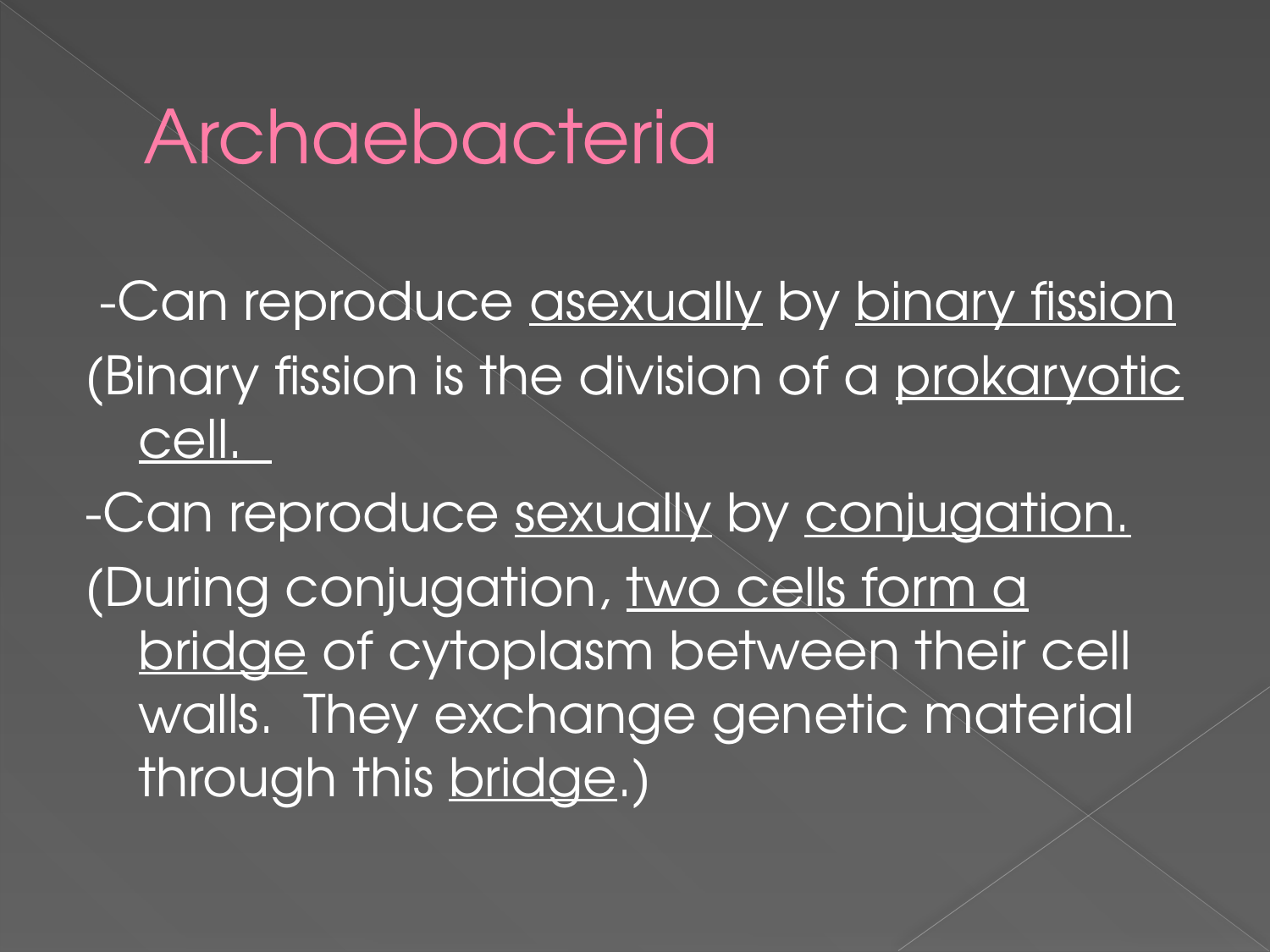

# Archaebacteria
 -Can reproduce asexually by binary fission
(Binary fission is the division of a prokaryotic cell.
-Can reproduce sexually by conjugation.
(During conjugation, two cells form a bridge of cytoplasm between their cell walls.  They exchange genetic material through this bridge.)